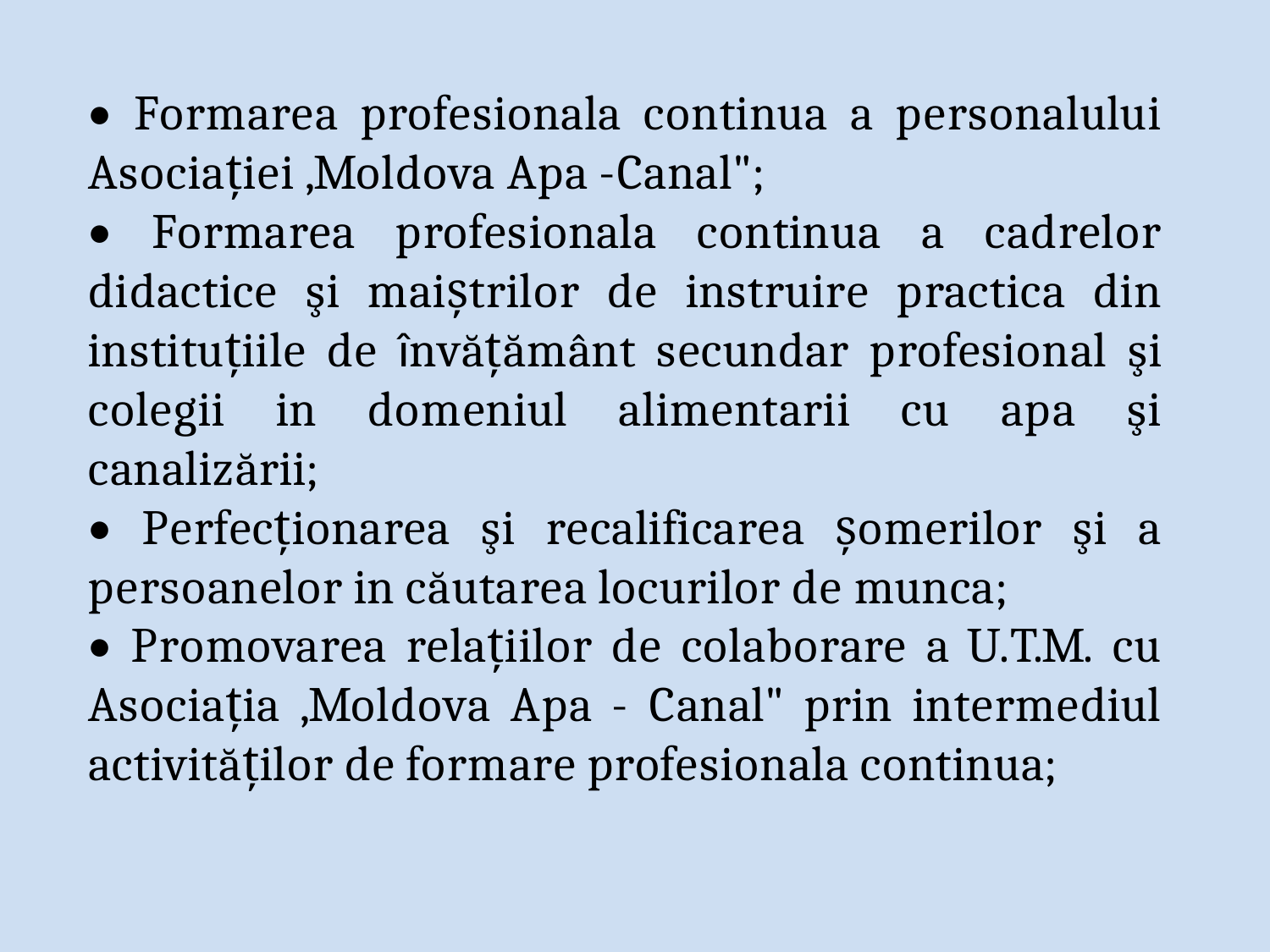

• Formarea profesionala continua a personalului Asociației ,Moldova Apa -Canal";
• Formarea profesionala continua a cadrelor didactice şi maiștrilor de instruire practica din instituțiile de învățământ secundar profesional şi colegii in domeniul alimentarii cu apa şi canalizării;
• Perfecționarea şi recalificarea șomerilor şi a persoanelor in căutarea locurilor de munca;
• Promovarea relațiilor de colaborare a U.T.M. cu Asociația ,Moldova Apa - Canal" prin intermediul activităților de formare profesionala continua;